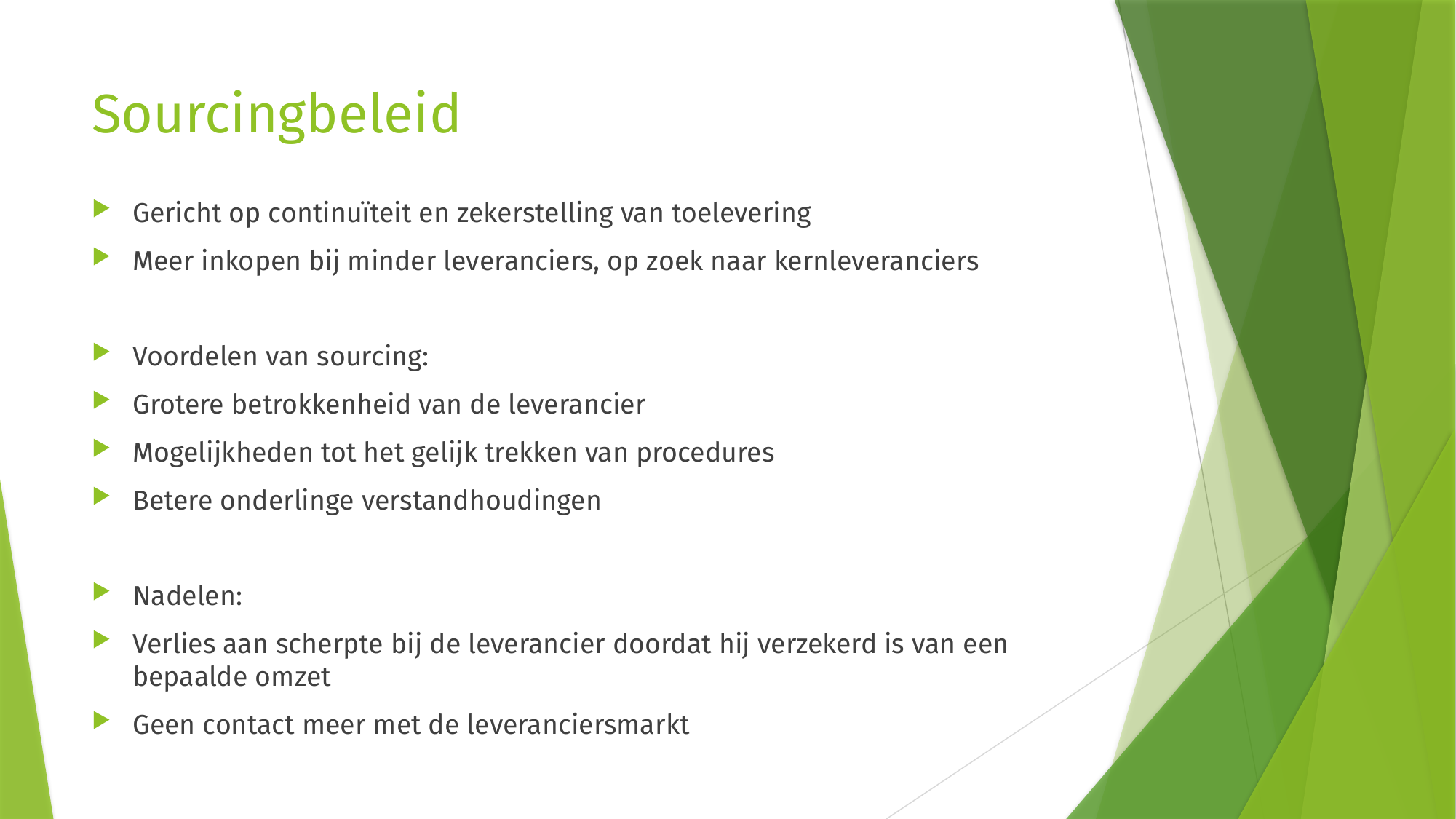

# Sourcingbeleid
Gericht op continuïteit en zekerstelling van toelevering
Meer inkopen bij minder leveranciers, op zoek naar kernleveranciers

Voordelen van sourcing:
Grotere betrokkenheid van de leverancier
Mogelijkheden tot het gelijk trekken van procedures
Betere onderlinge verstandhoudingen

Nadelen:
Verlies aan scherpte bij de leverancier doordat hij verzekerd is van een bepaalde omzet
Geen contact meer met de leveranciersmarkt